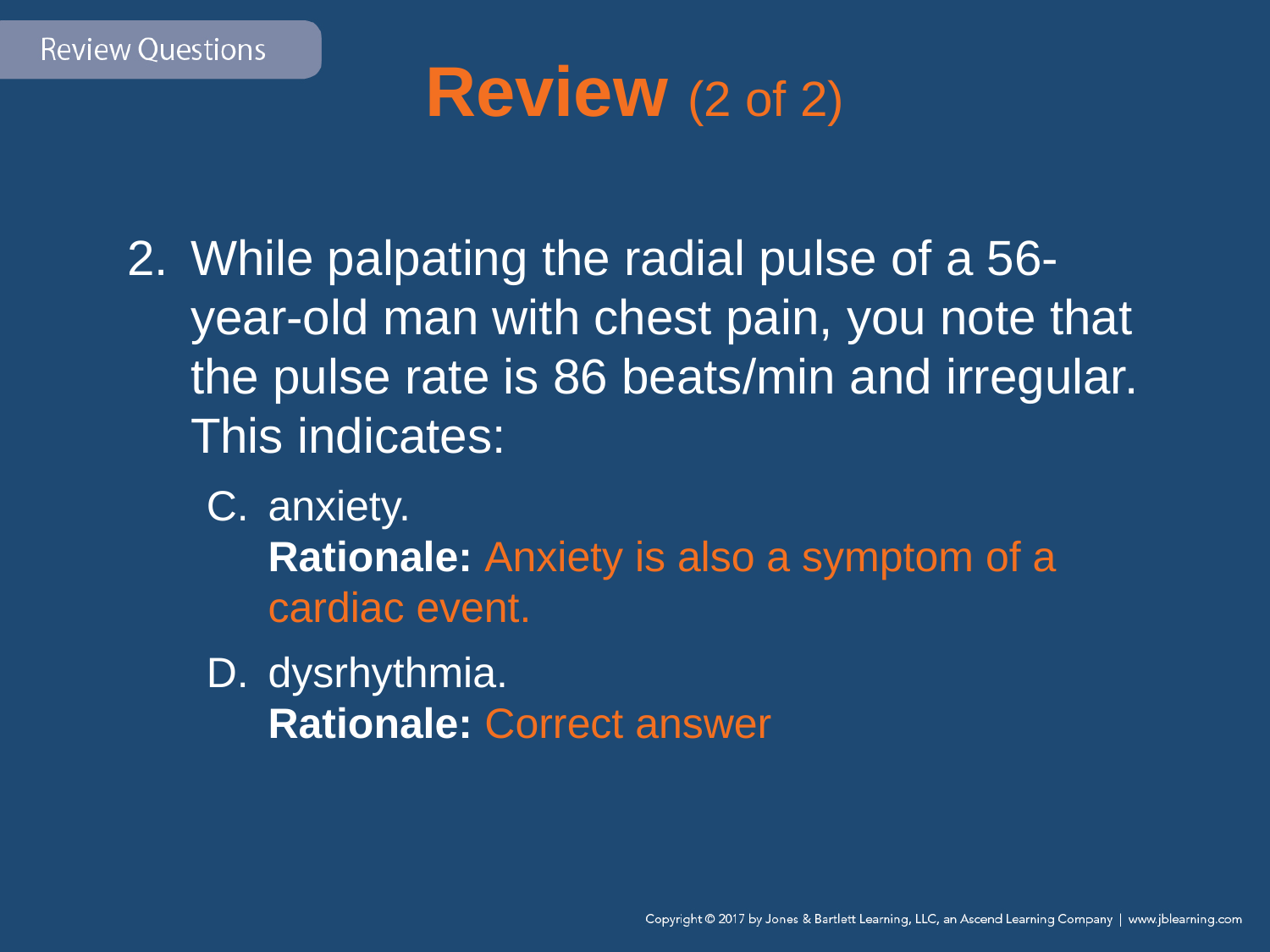

# Review (2 of 2)
While palpating the radial pulse of a 56-year-old man with chest pain, you note that the pulse rate is 86 beats/min and irregular. This indicates:
anxiety.
Rationale: Anxiety is also a symptom of a cardiac event.
dysrhythmia.
Rationale: Correct answer